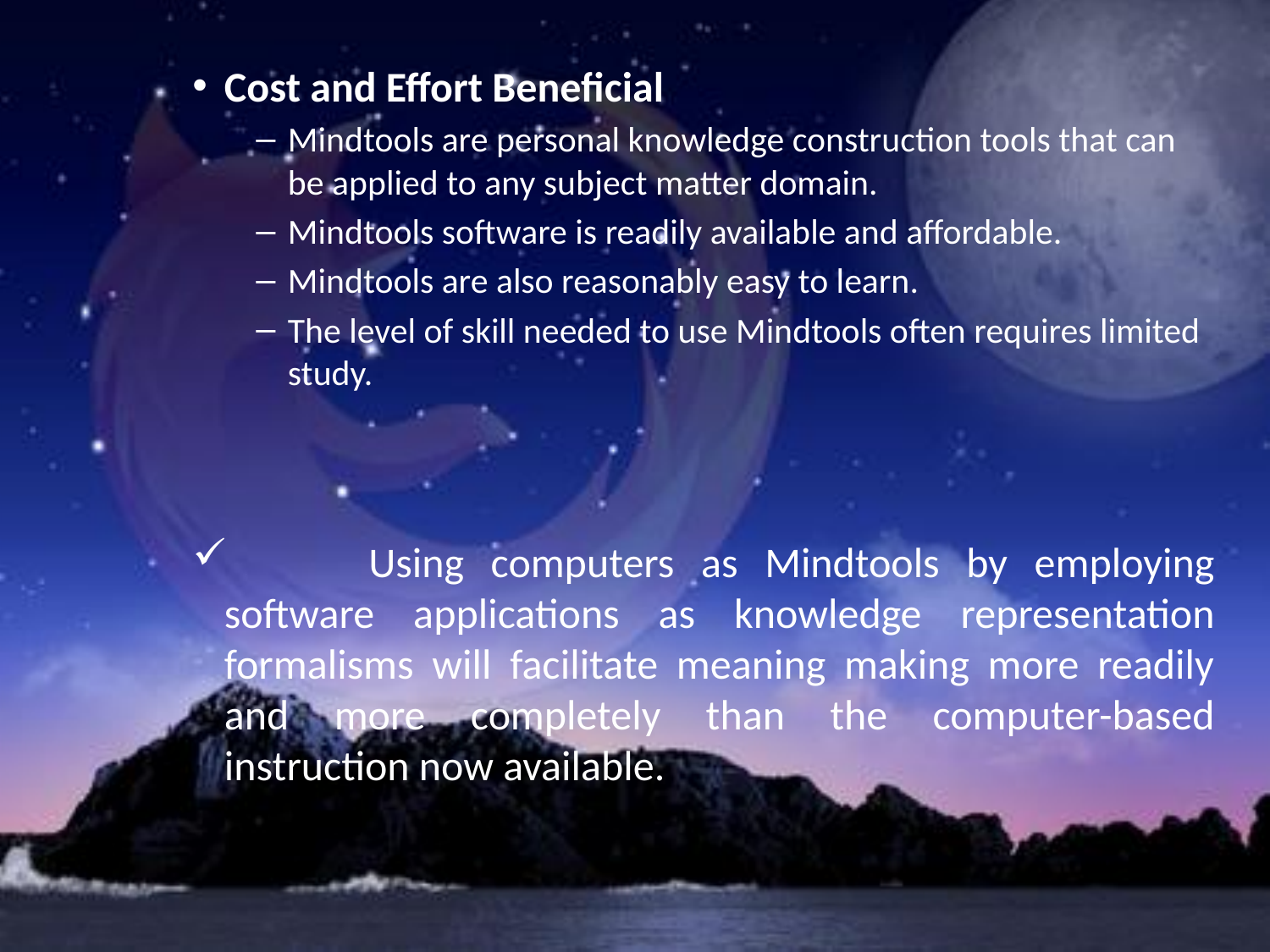

Cost and Effort Beneficial
Mindtools are personal knowledge construction tools that can be applied to any subject matter domain.
Mindtools software is readily available and affordable.
Mindtools are also reasonably easy to learn.
The level of skill needed to use Mindtools often requires limited study.

 	Using computers as Mindtools by employing software applications as knowledge representation formalisms will facilitate meaning making more readily and more completely than the computer-based instruction now available.